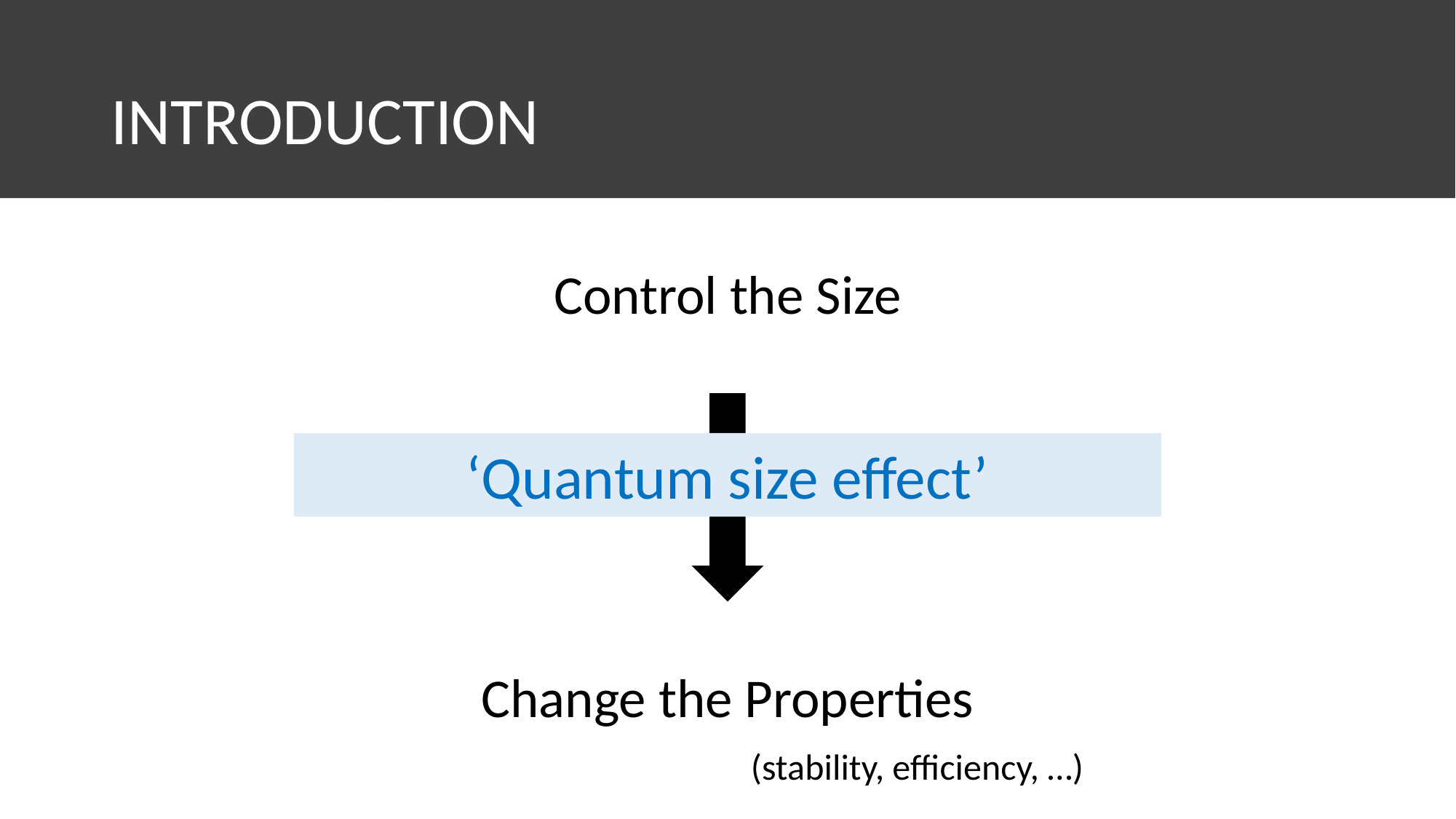

# History
INTRODUCTION
Control the Size

Change the Properties
(stability, efficiency, …)

‘Quantum size effect’